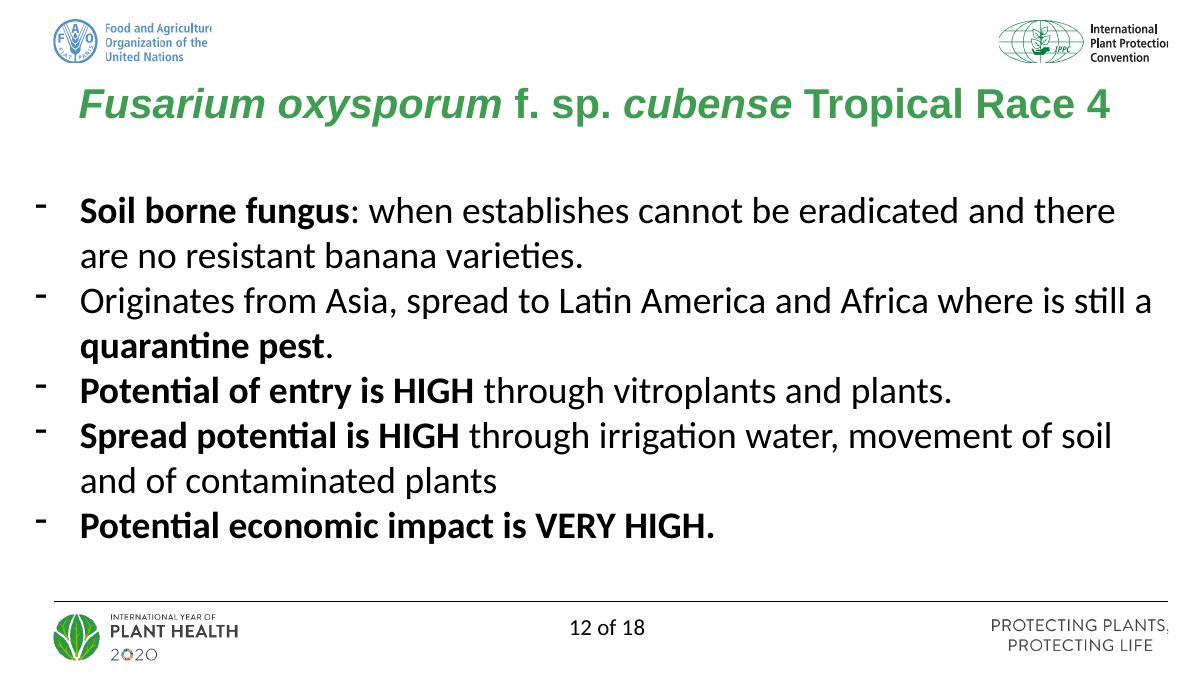

Fusarium oxysporum f. sp. cubense Tropical Race 4
Soil borne fungus: when establishes cannot be eradicated and there are no resistant banana varieties.
Originates from Asia, spread to Latin America and Africa where is still a quarantine pest.
Potential of entry is HIGH through vitroplants and plants.
Spread potential is HIGH through irrigation water, movement of soil and of contaminated plants
Potential economic impact is VERY HIGH.

12 of 18